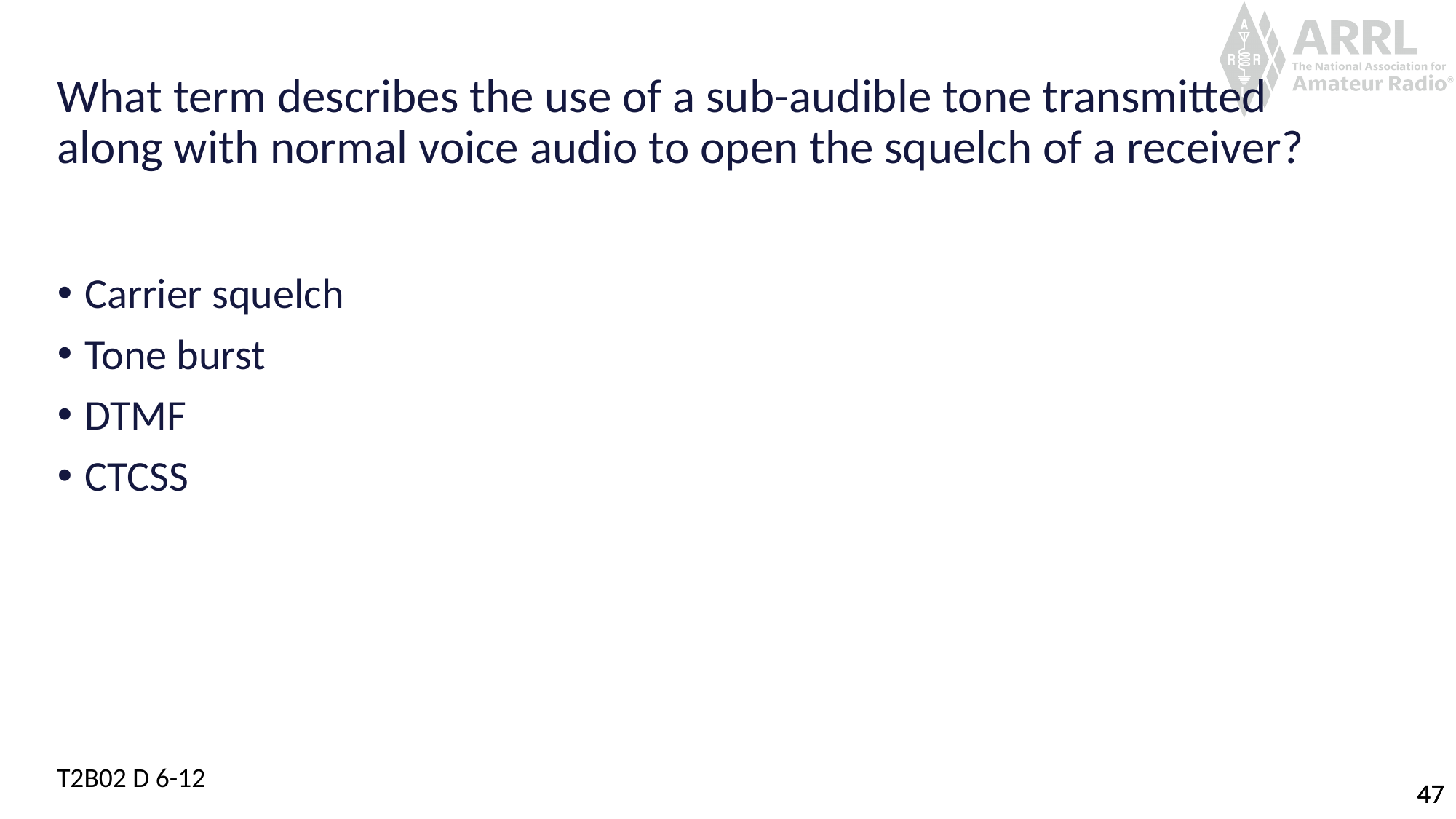

# What term describes the use of a sub-audible tone transmitted along with normal voice audio to open the squelch of a receiver?
Carrier squelch
Tone burst
DTMF
CTCSS
T2B02 D 6-12